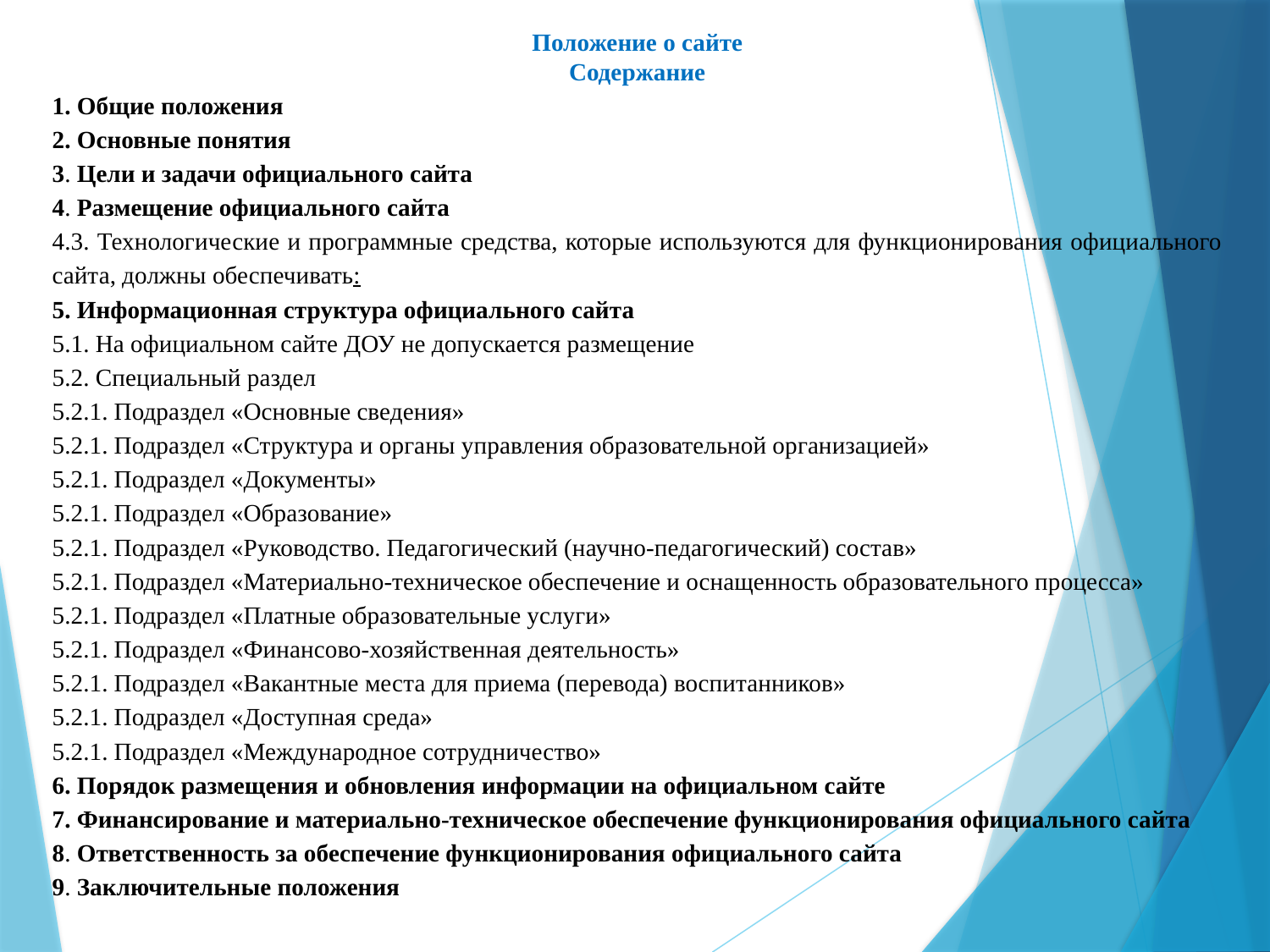

Положение о сайте
Содержание
1. Общие положения
2. Основные понятия
3. Цели и задачи официального сайта
4. Размещение официального сайта
4.3. Технологические и программные средства, которые используются для функционирования официального сайта, должны обеспечивать:
5. Информационная структура официального сайта
5.1. На официальном сайте ДОУ не допускается размещение
5.2. Специальный раздел
5.2.1. Подраздел «Основные сведения»
5.2.1. Подраздел «Структура и органы управления образовательной организацией»
5.2.1. Подраздел «Документы»
5.2.1. Подраздел «Образование»
5.2.1. Подраздел «Руководство. Педагогический (научно-педагогический) состав»
5.2.1. Подраздел «Материально-техническое обеспечение и оснащенность образовательного процесса»
5.2.1. Подраздел «Платные образовательные услуги»
5.2.1. Подраздел «Финансово-хозяйственная деятельность»
5.2.1. Подраздел «Вакантные места для приема (перевода) воспитанников»
5.2.1. Подраздел «Доступная среда»
5.2.1. Подраздел «Международное сотрудничество»
6. Порядок размещения и обновления информации на официальном сайте
7. Финансирование и материально-техническое обеспечение функционирования официального сайта
8. Ответственность за обеспечение функционирования официального сайта
9. Заключительные положения